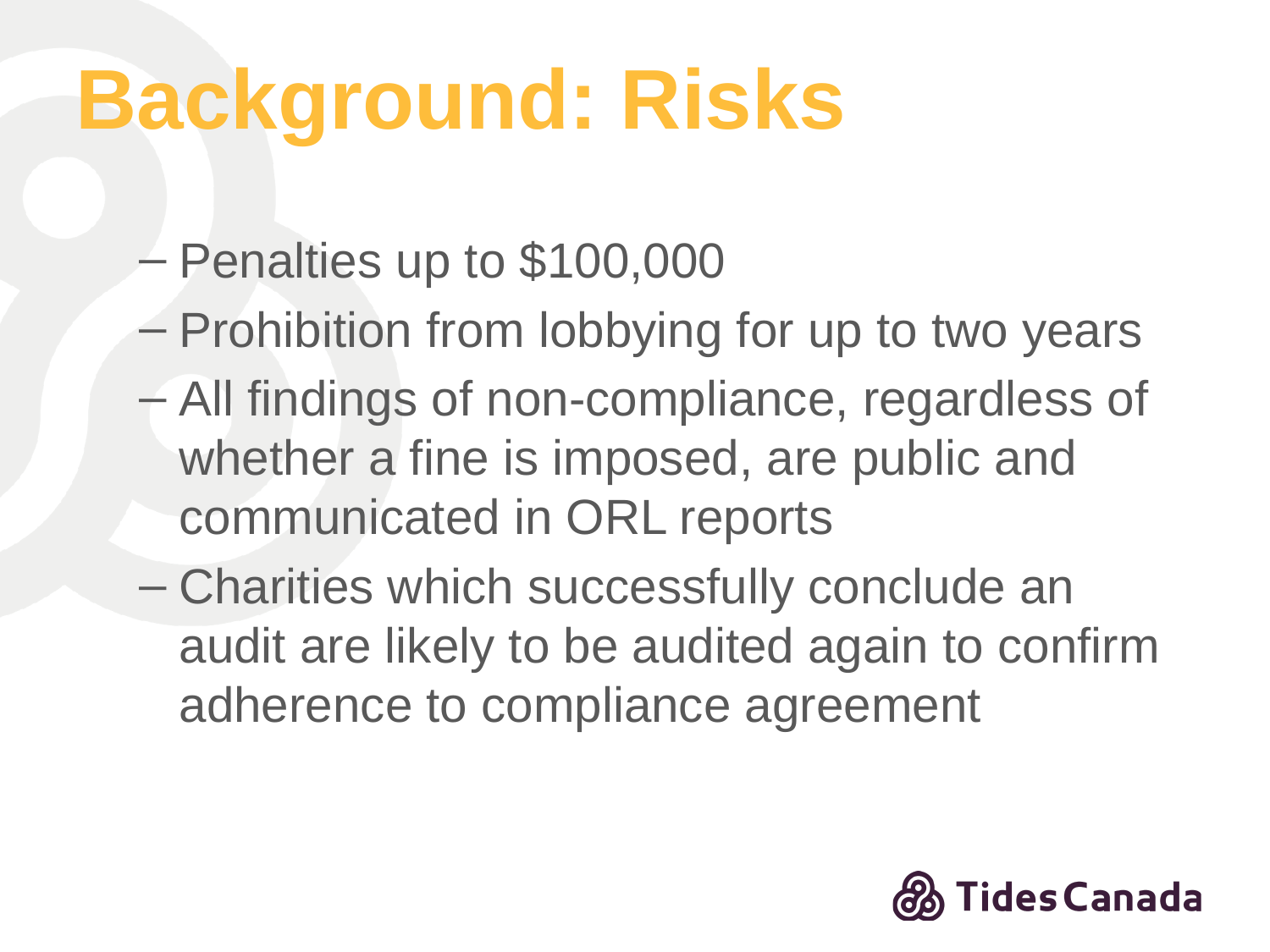

# Background: Risks
Penalties up to $100,000
Prohibition from lobbying for up to two years
All findings of non-compliance, regardless of whether a fine is imposed, are public and communicated in ORL reports
Charities which successfully conclude an audit are likely to be audited again to confirm adherence to compliance agreement